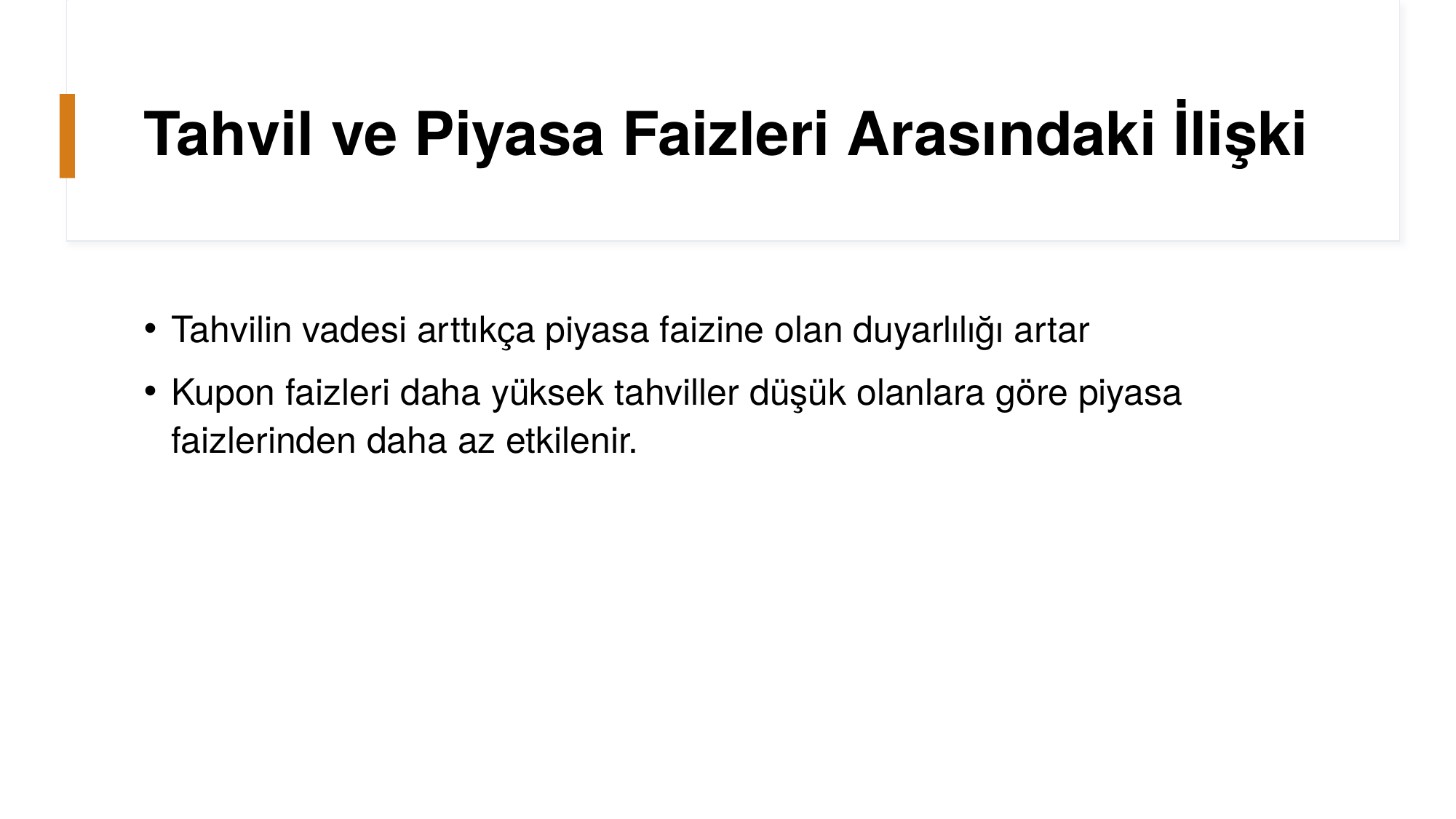

# Tahvil ve Piyasa Faizleri Arasındaki İlişki
Tahvilin vadesi arttıkça piyasa faizine olan duyarlılığı artar
Kupon faizleri daha yüksek tahviller düşük olanlara göre piyasa faizlerinden daha az etkilenir.